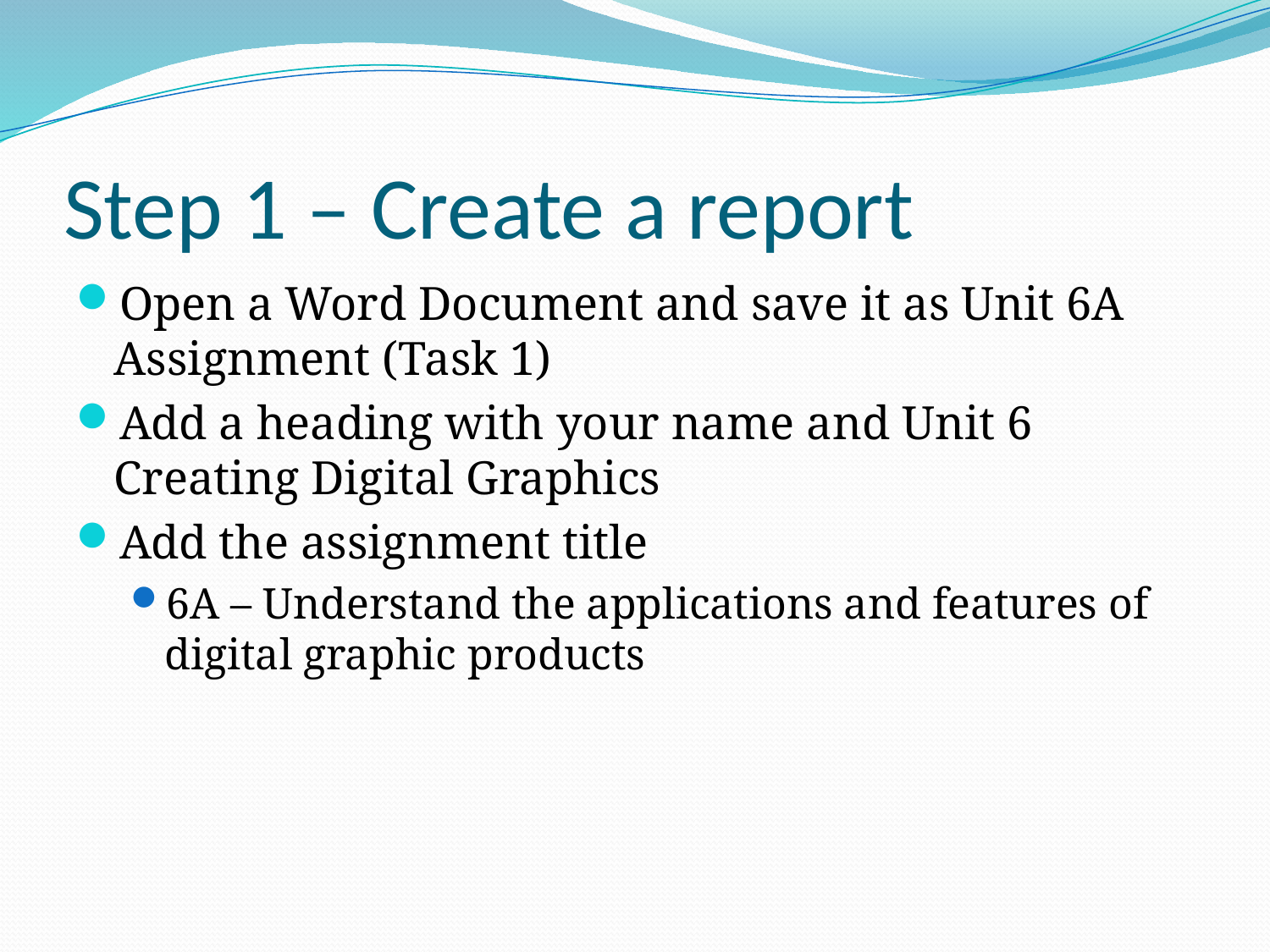

# Step 1 – Create a report
Open a Word Document and save it as Unit 6A Assignment (Task 1)
Add a heading with your name and Unit 6 Creating Digital Graphics
Add the assignment title
6A – Understand the applications and features of digital graphic products